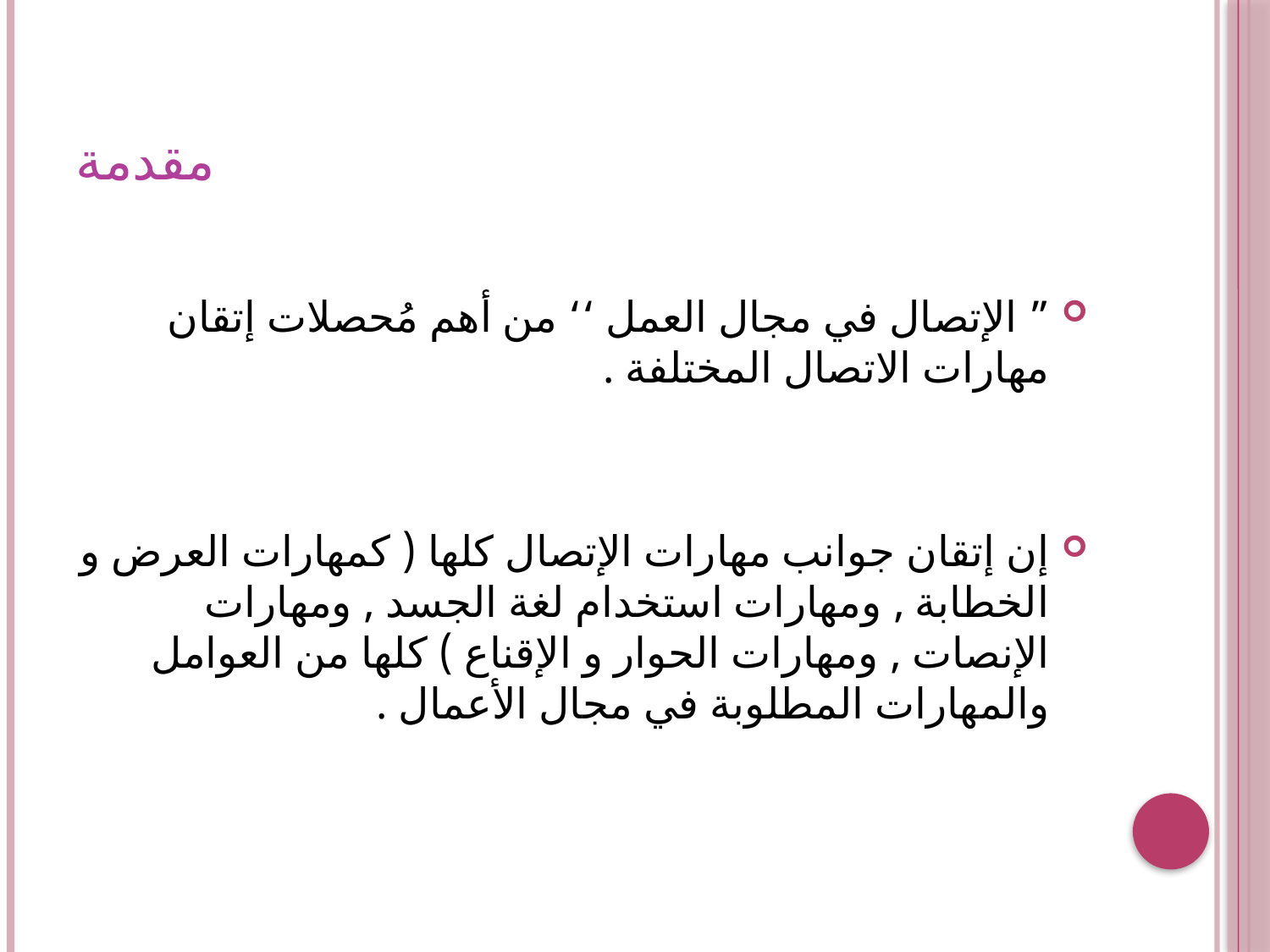

# مقدمة

” الإتصال في مجال العمل ‘‘ من أهم مُحصلات إتقان مهارات الاتصال المختلفة .

إن إتقان جوانب مهارات الإتصال كلها ( كمهارات العرض و الخطابة , ومهارات استخدام لغة الجسد , ومهارات الإنصات , ومهارات الحوار و الإقناع ) كلها من العوامل والمهارات المطلوبة في مجال الأعمال .